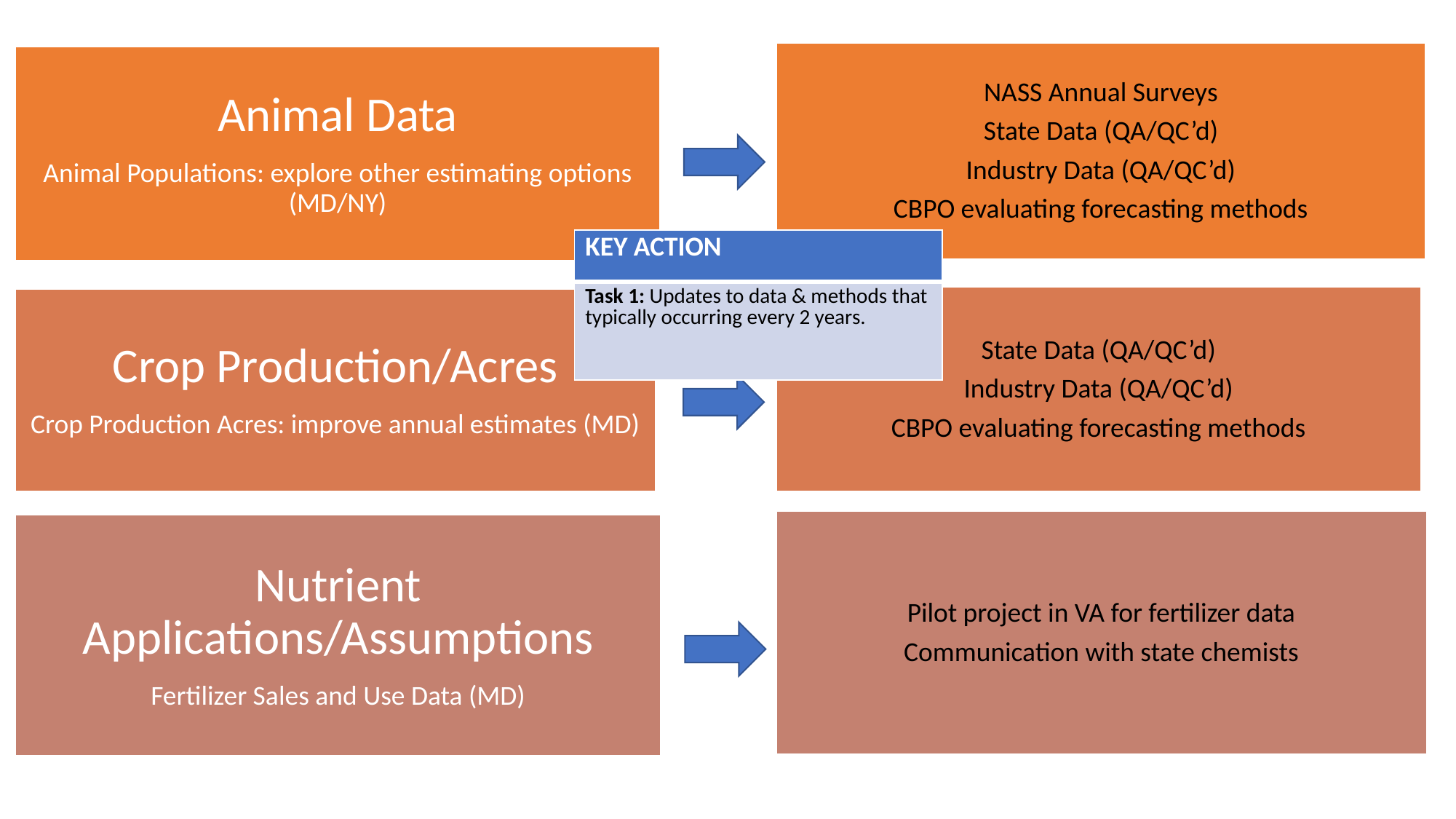

NASS Annual Surveys
State Data (QA/QC’d)
Industry Data (QA/QC’d)
CBPO evaluating forecasting methods
State Data (QA/QC’d)
Industry Data (QA/QC’d)
CBPO evaluating forecasting methods
Pilot project in VA for fertilizer data
Communication with state chemists
Animal Data
Animal Populations: explore other estimating options (MD/NY)
Crop Production/Acres
Crop Production Acres: improve annual estimates (MD)
Nutrient Applications/Assumptions
Fertilizer Sales and Use Data (MD)

| KEY ACTION |
| --- |
| Task 1: Updates to data & methods that typically occurring every 2 years. |